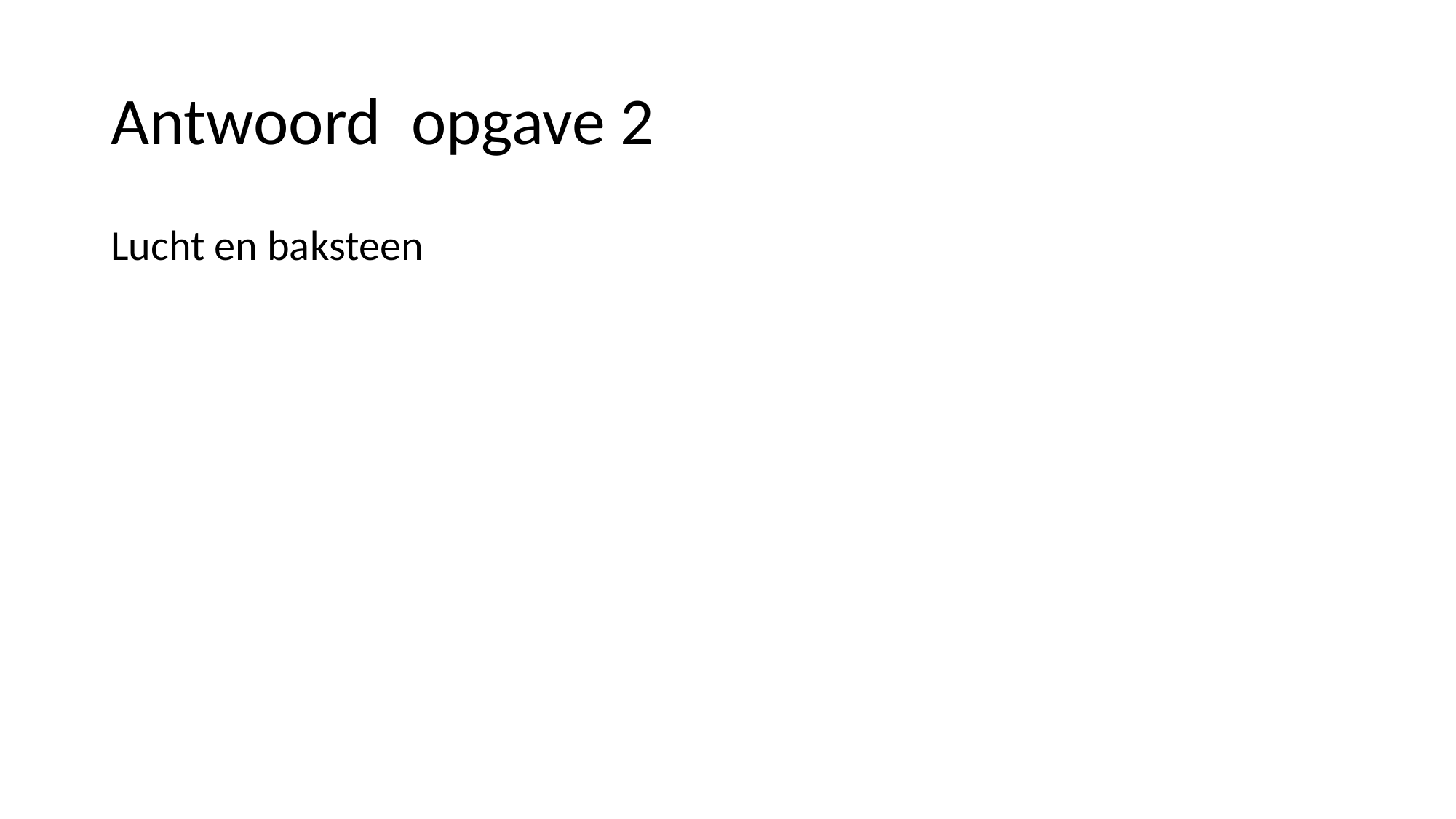

# Antwoord  opgave 2
Lucht en baksteen